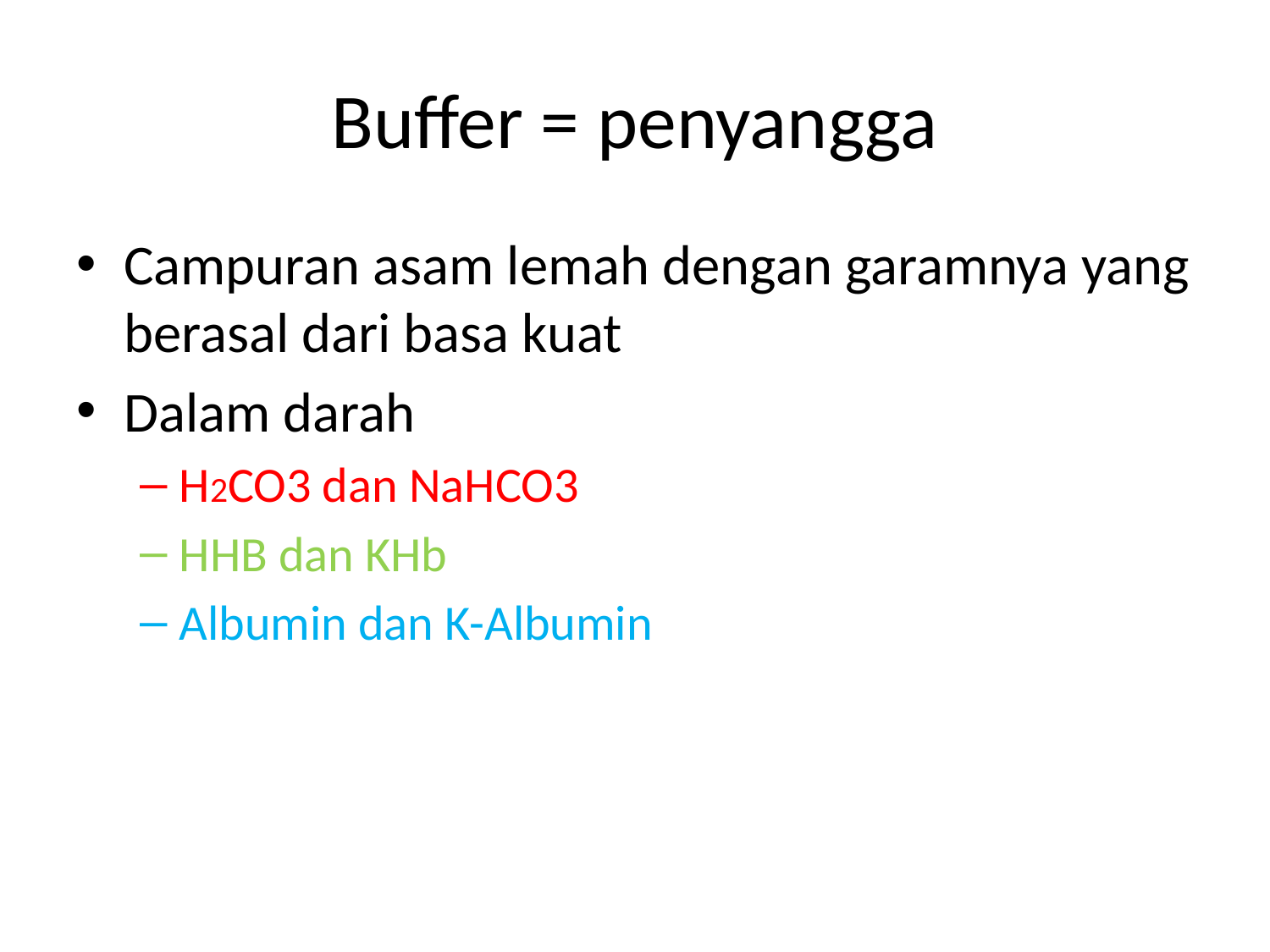

# Buffer = penyangga
Campuran asam lemah dengan garamnya yang berasal dari basa kuat
Dalam darah
H2CO3 dan NaHCO3
HHB dan KHb
Albumin dan K-Albumin